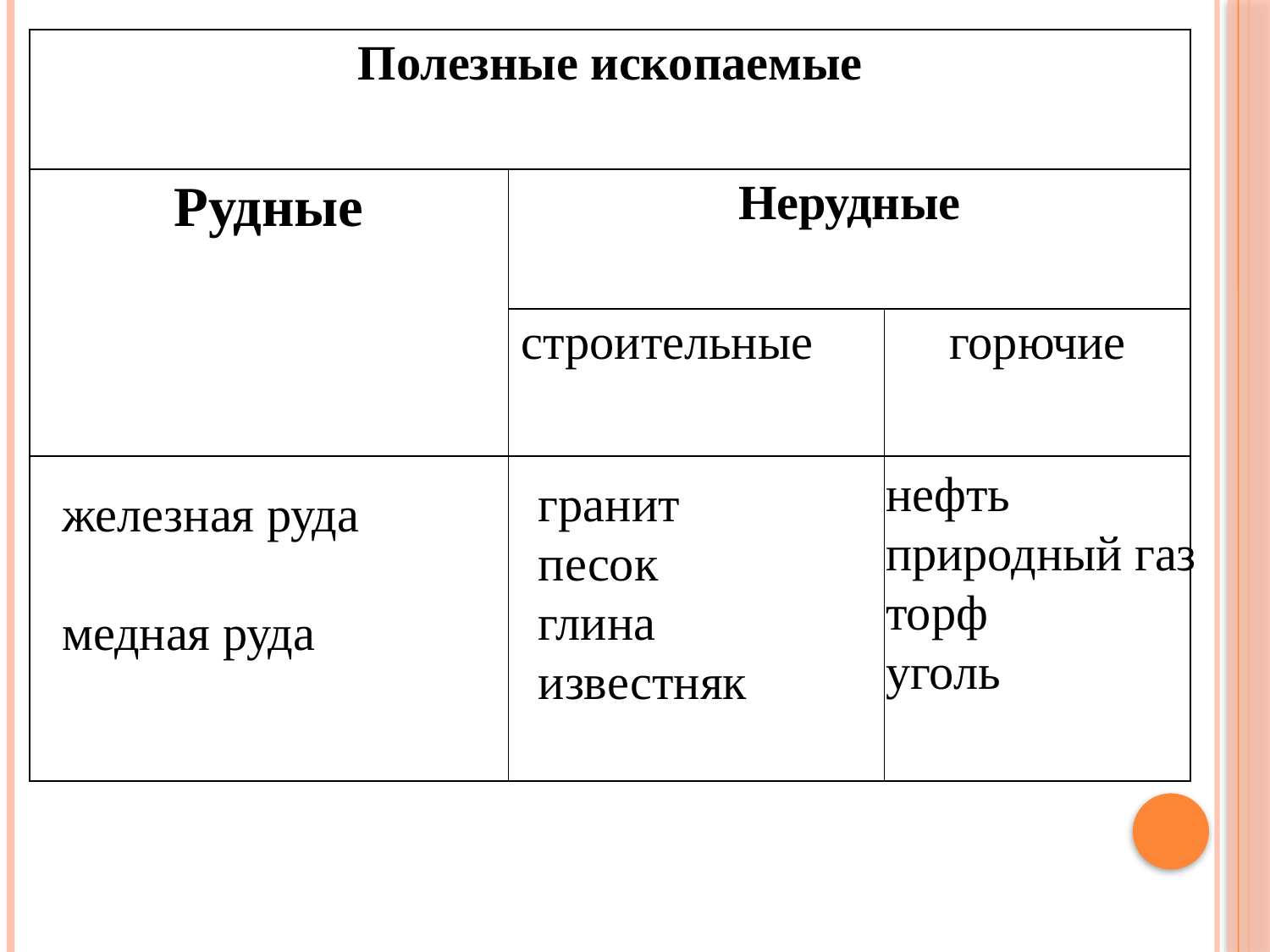

| Полезные ископаемые |  |  |
| --- | --- | --- |
| Рудные | Нерудные |  |
|  | строительные | горючие |
|  |  |  |
нефть
природный газ
торф
уголь
гранит
песок
глина
известняк
железная руда

медная руда